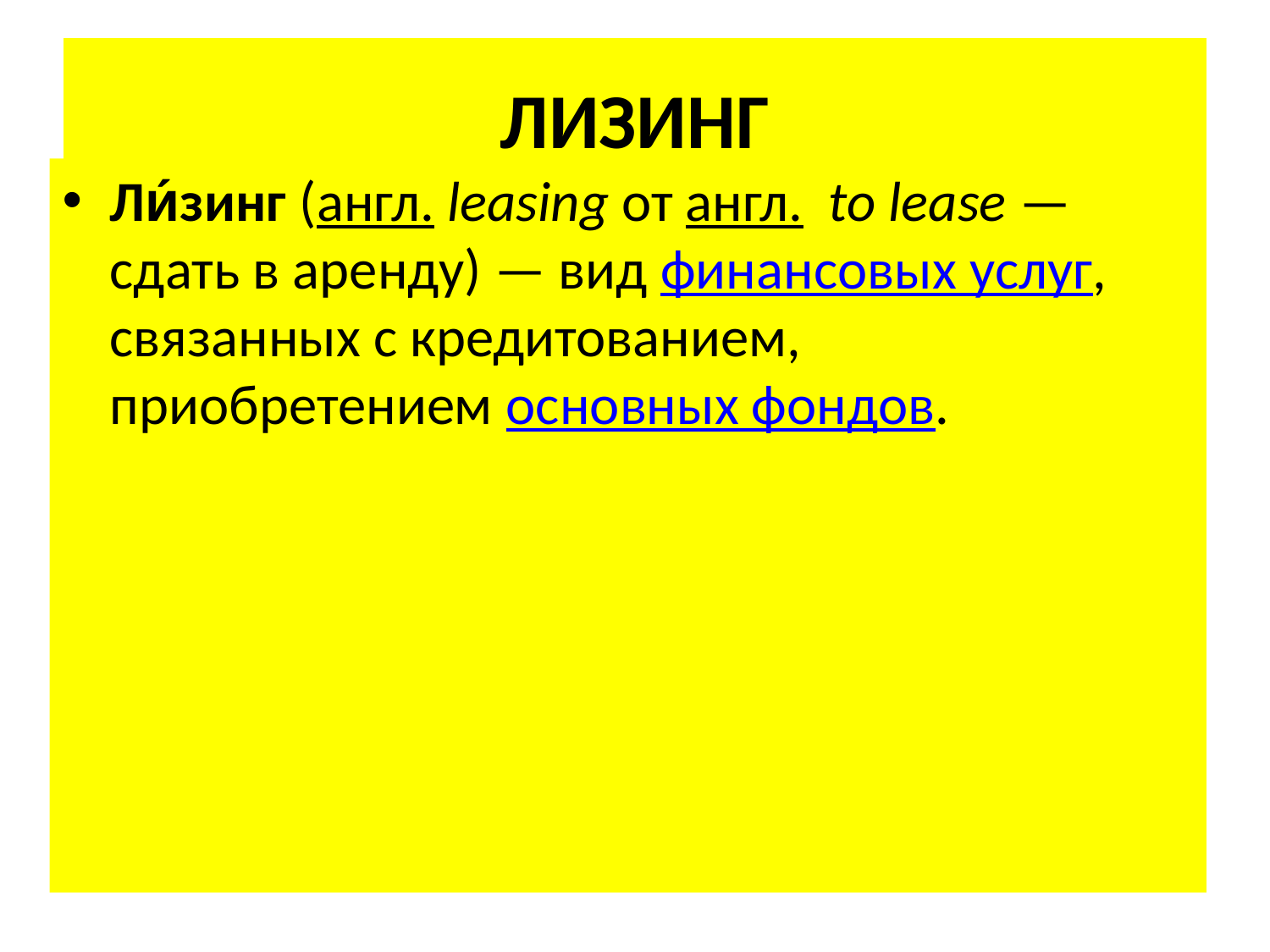

# ЛИЗИНГ
Ли́зинг (англ. leasing от англ.  to lease — сдать в аренду) — вид финансовых услуг, связанных с кредитованием, приобретением основных фондов.